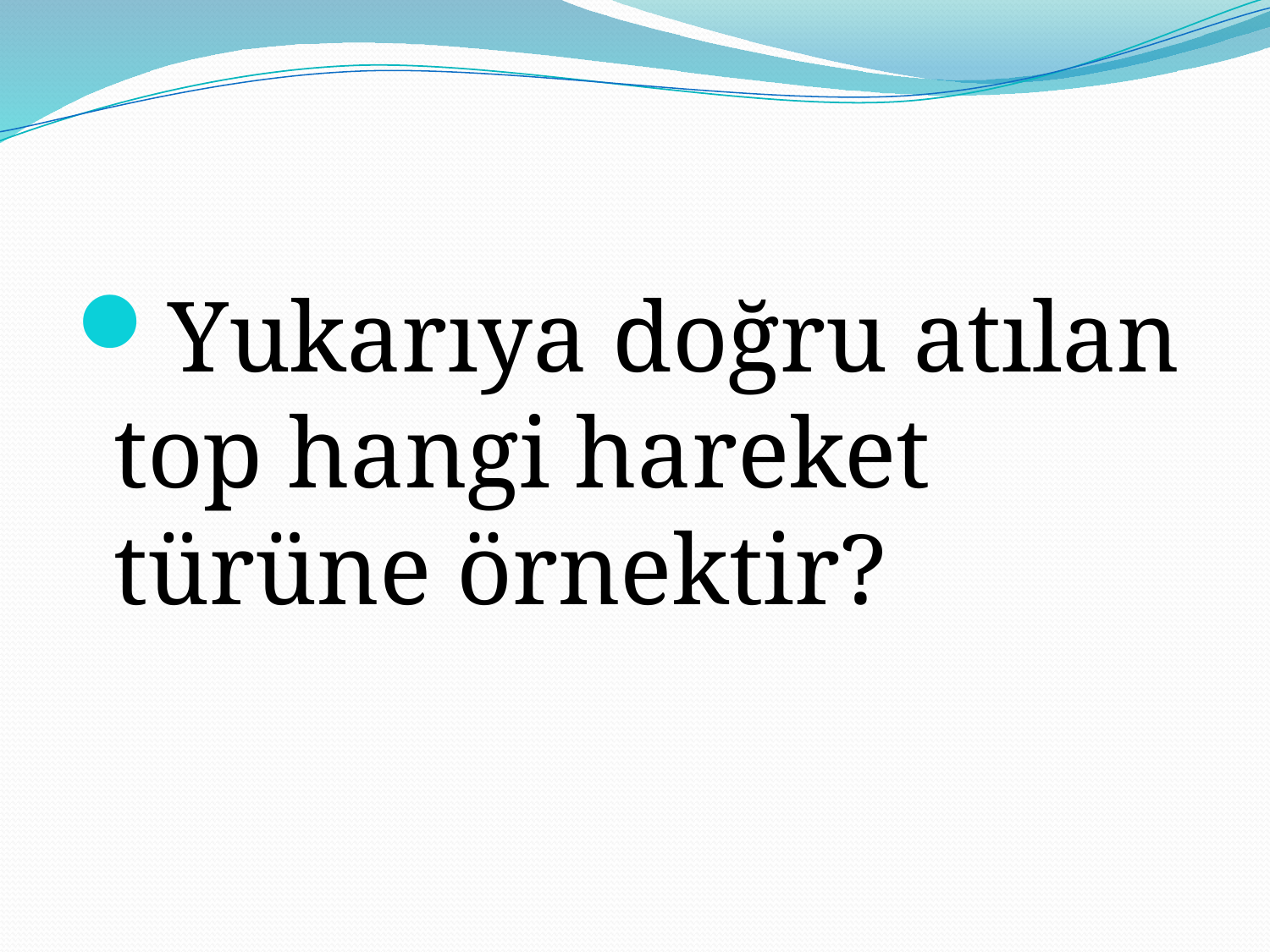

#
Yukarıya doğru atılan top hangi hareket türüne örnektir?